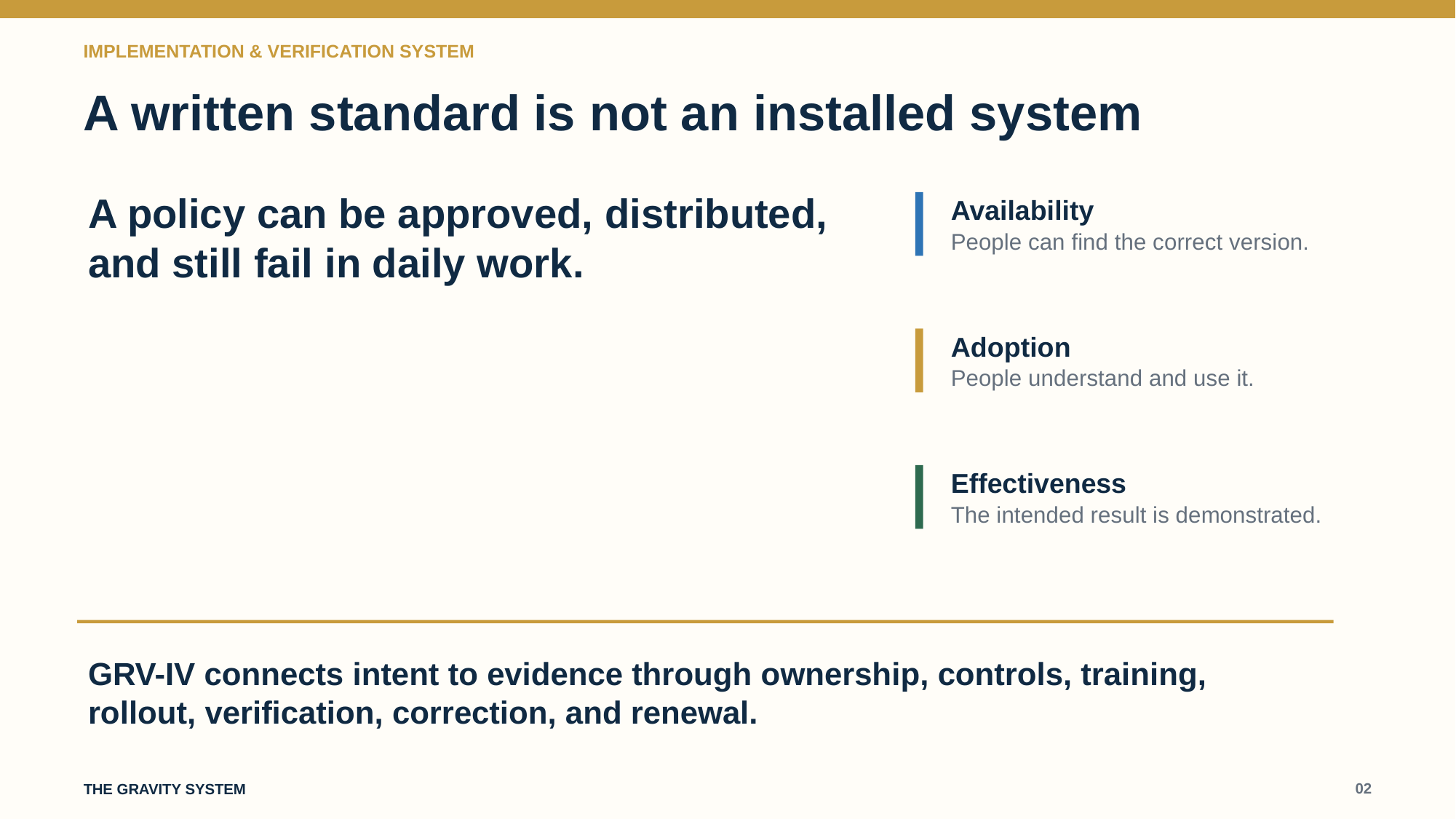

IMPLEMENTATION & VERIFICATION SYSTEM
A written standard is not an installed system
A policy can be approved, distributed, and still fail in daily work.
Availability

People can find the correct version.
Adoption

People understand and use it.
Effectiveness

The intended result is demonstrated.

GRV-IV connects intent to evidence through ownership, controls, training, rollout, verification, correction, and renewal.
02
THE GRAVITY SYSTEM